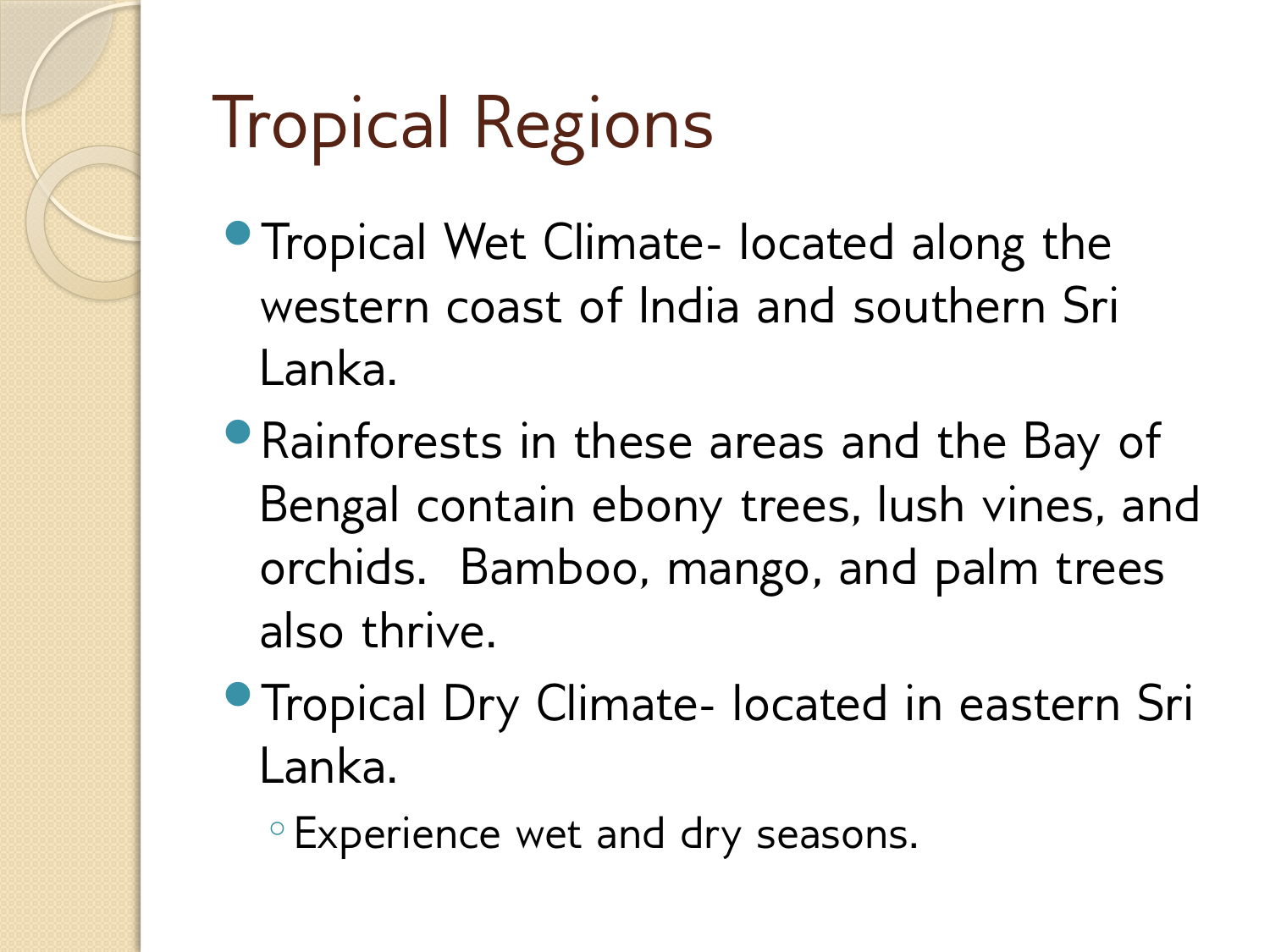

# Tropical Regions
Tropical Wet Climate- located along the western coast of India and southern Sri Lanka.
Rainforests in these areas and the Bay of Bengal contain ebony trees, lush vines, and orchids.  Bamboo, mango, and palm trees also thrive.
Tropical Dry Climate- located in eastern Sri Lanka.
Experience wet and dry seasons.